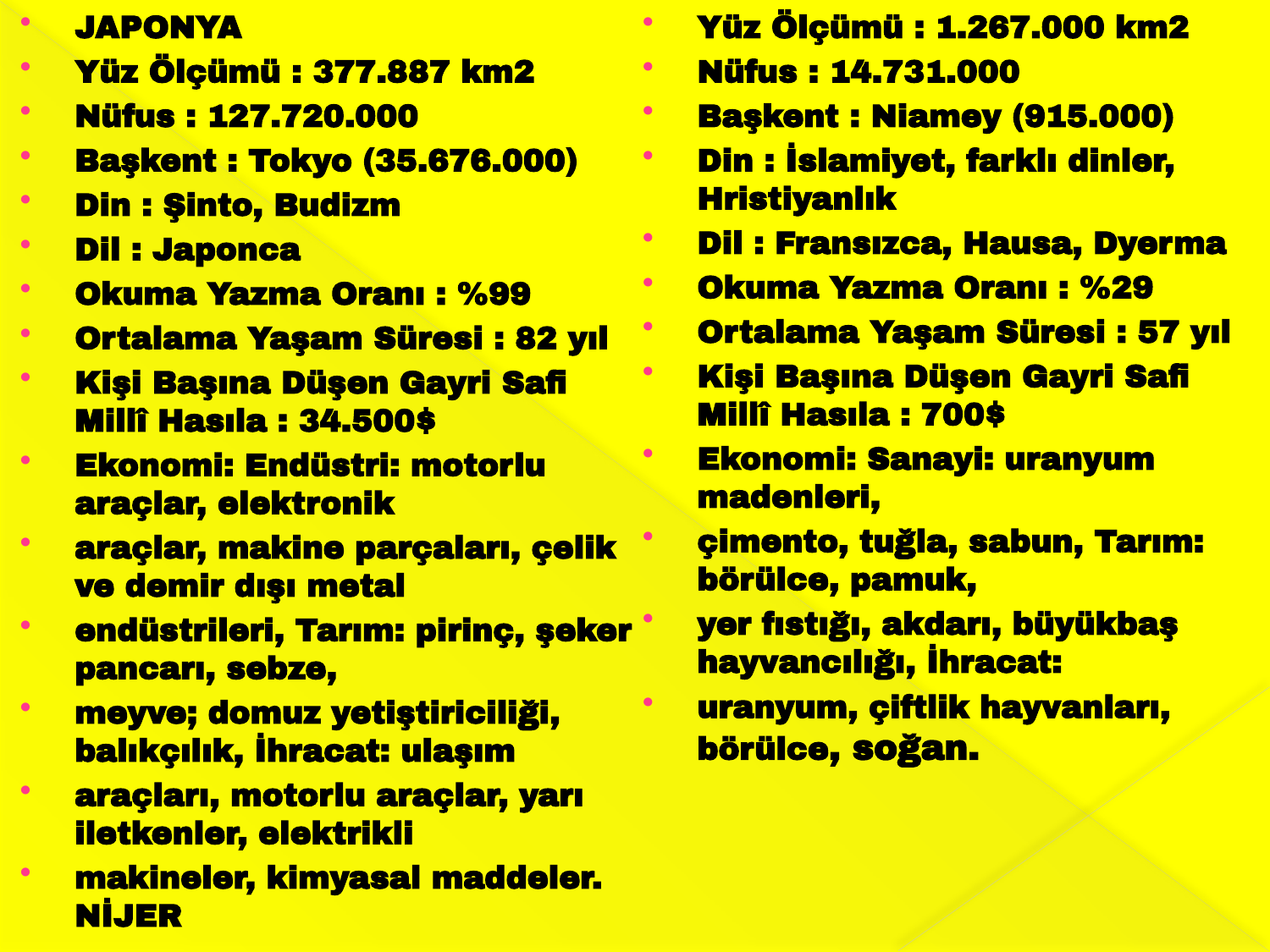

JAPONYA
Yüz Ölçümü : 377.887 km2
Nüfus : 127.720.000
Başkent : Tokyo (35.676.000)
Din : Şinto, Budizm
Dil : Japonca
Okuma Yazma Oranı : %99
Ortalama Yaşam Süresi : 82 yıl
Kişi Başına Düşen Gayri Safi Millî Hasıla : 34.500$
Ekonomi: Endüstri: motorlu araçlar, elektronik
araçlar, makine parçaları, çelik ve demir dışı metal
endüstrileri, Tarım: pirinç, şeker pancarı, sebze,
meyve; domuz yetiştiriciliği, balıkçılık, İhracat: ulaşım
araçları, motorlu araçlar, yarı iletkenler, elektrikli
makineler, kimyasal maddeler. NİJER
Yüz Ölçümü : 1.267.000 km2
Nüfus : 14.731.000
Başkent : Niamey (915.000)
Din : İslamiyet, farklı dinler, Hristiyanlık
Dil : Fransızca, Hausa, Dyerma
Okuma Yazma Oranı : %29
Ortalama Yaşam Süresi : 57 yıl
Kişi Başına Düşen Gayri Safi Millî Hasıla : 700$
Ekonomi: Sanayi: uranyum madenleri,
çimento, tuğla, sabun, Tarım: börülce, pamuk,
yer fıstığı, akdarı, büyükbaş hayvancılığı, İhracat:
uranyum, çiftlik hayvanları, börülce, soğan.